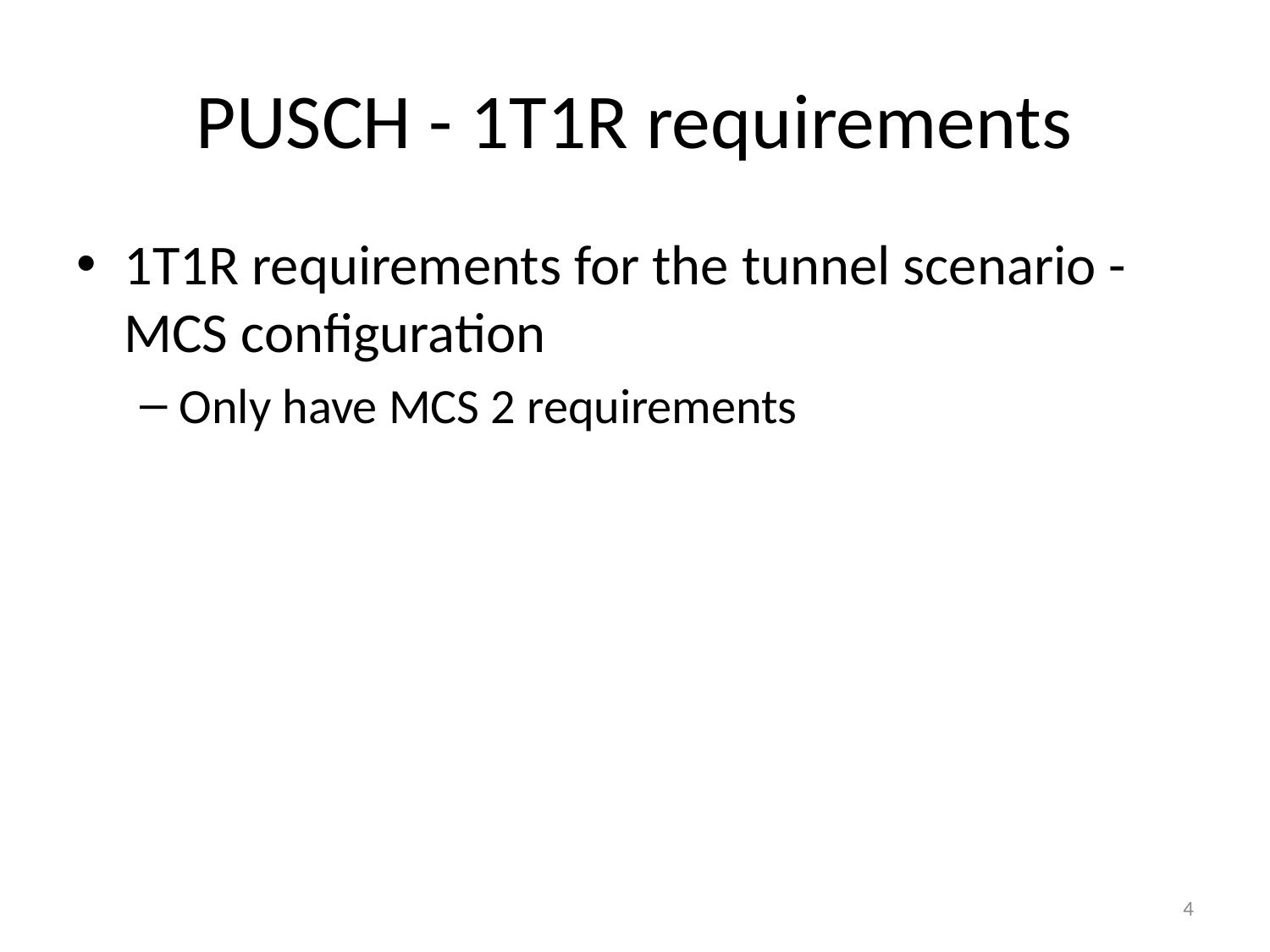

# PUSCH - 1T1R requirements
1T1R requirements for the tunnel scenario - MCS configuration
Only have MCS 2 requirements

4